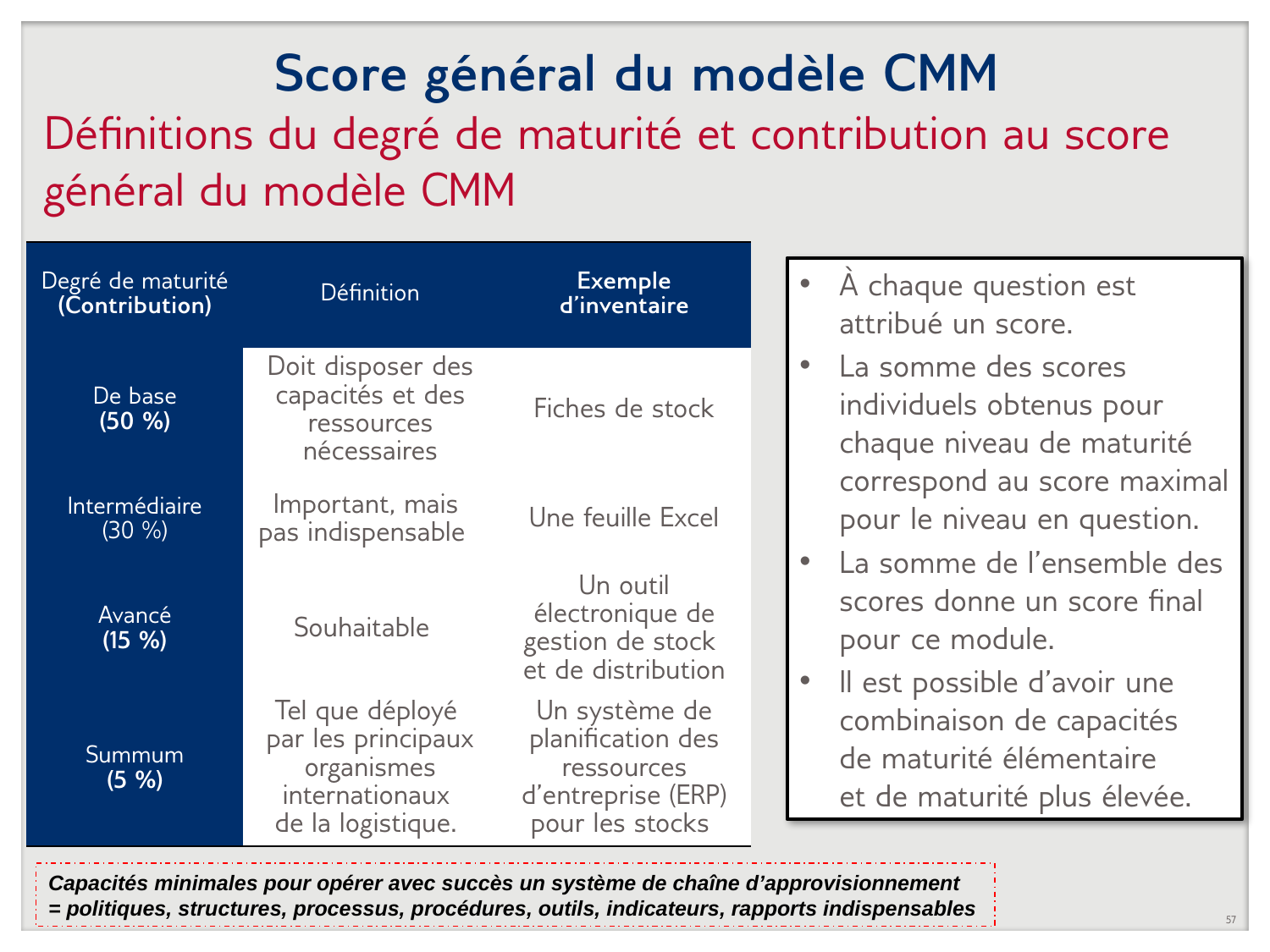

Score général du modèle CMM
# Définitions du degré de maturité et contribution au score général du modèle CMM
| Degré de maturité (Contribution) | Définition | Exemple d’inventaire |
| --- | --- | --- |
| De base (50 %) | Doit disposer des capacités et des ressources nécessaires | Fiches de stock |
| Intermédiaire (30 %) | Important, mais pas indispensable | Une feuille Excel |
| Avancé (15 %) | Souhaitable | Un outil électronique de gestion de stock et de distribution |
| Summum (5 %) | Tel que déployé par les principaux organismes internationaux de la logistique. | Un système de planification des ressources d’entreprise (ERP) pour les stocks |
À chaque question est attribué un score.
La somme des scores individuels obtenus pour chaque niveau de maturité correspond au score maximal pour le niveau en question.
La somme de l’ensemble des scores donne un score final pour ce module.
Il est possible d’avoir une combinaison de capacités
de maturité élémentaire
et de maturité plus élevée.
Capacités minimales pour opérer avec succès un système de chaîne d’approvisionnement
= politiques, structures, processus, procédures, outils, indicateurs, rapports indispensables
57